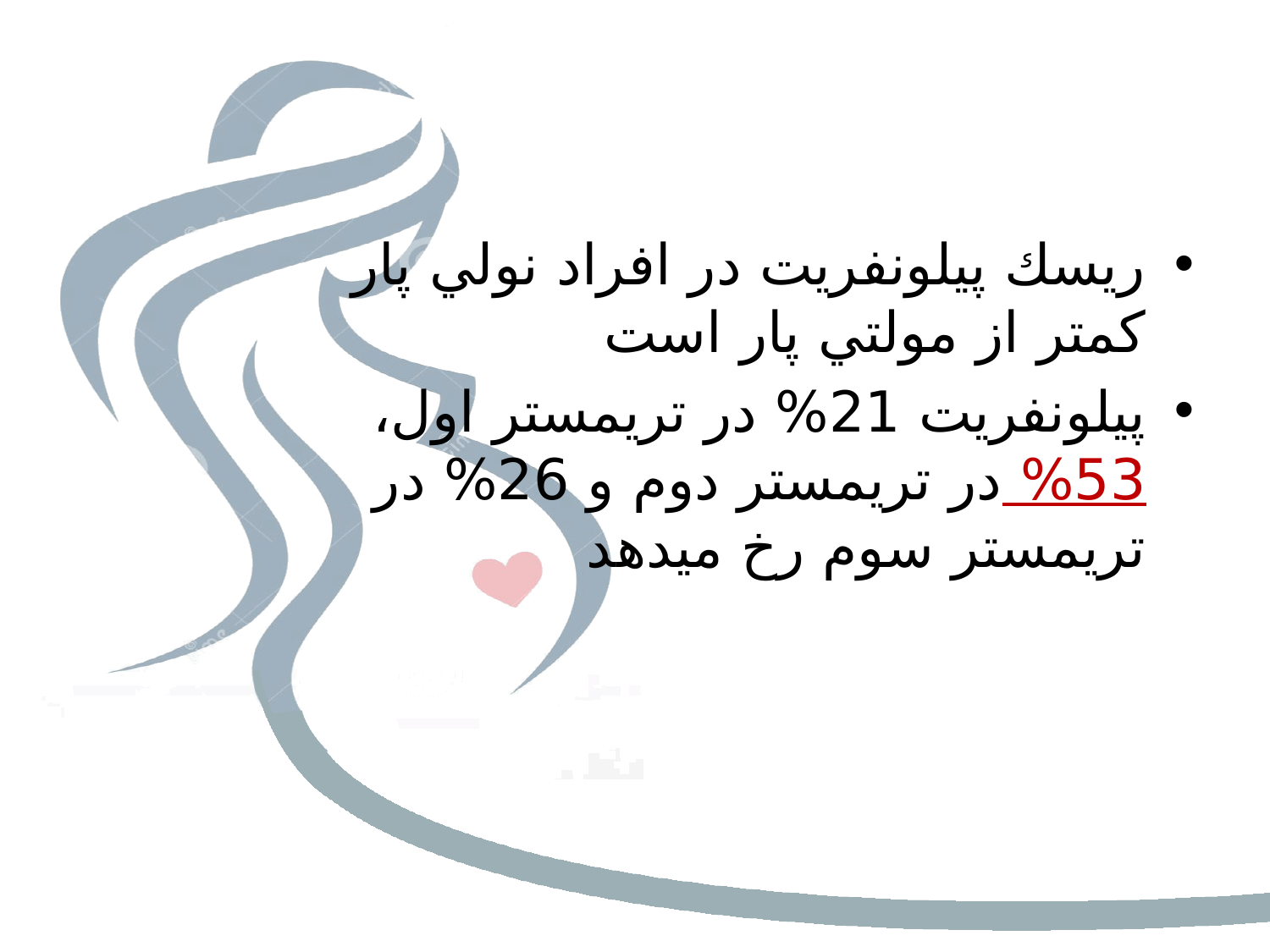

#
ريسك پيلونفريت در افراد نولي پار كمتر از مولتي پار است
پيلونفريت 21% در تريمستر اول، 53% در تريمستر دوم و 26% در تريمستر سوم رخ ميدهد